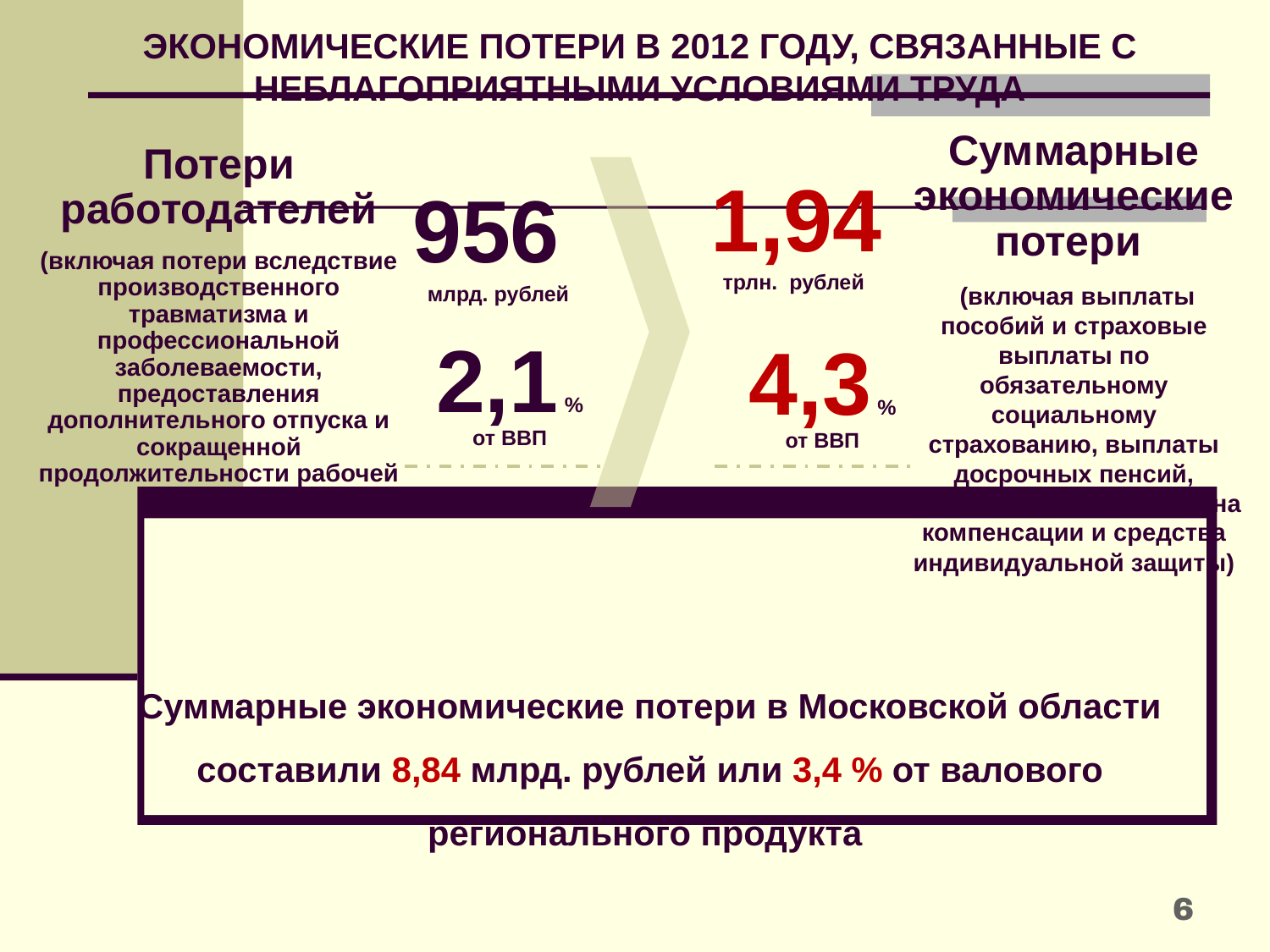

ЭКОНОМИЧЕСКИЕ ПОТЕРИ В 2012 ГОДУ, СВЯЗАННЫЕ С НЕБЛАГОПРИЯТНЫМИ УСЛОВИЯМИ ТРУДА
Суммарные экономические потери
 (включая выплаты пособий и страховые выплаты по обязательному социальному страхованию, выплаты досрочных пенсий,
расходы работодателей на компенсации и средства индивидуальной защиты)
Потери работодателей
(включая потери вследствие производственного травматизма и профессиональной заболеваемости, предоставления дополнительного отпуска и сокращенной продолжительности рабочей недели)

1,94
трлн.  рублей
956  млрд. рублей

2,1 %
от ВВП

4,3 %
от ВВП

Суммарные экономические потери в Московской области составили 8,84 млрд. рублей или 3,4 % от валового регионального продукта
6